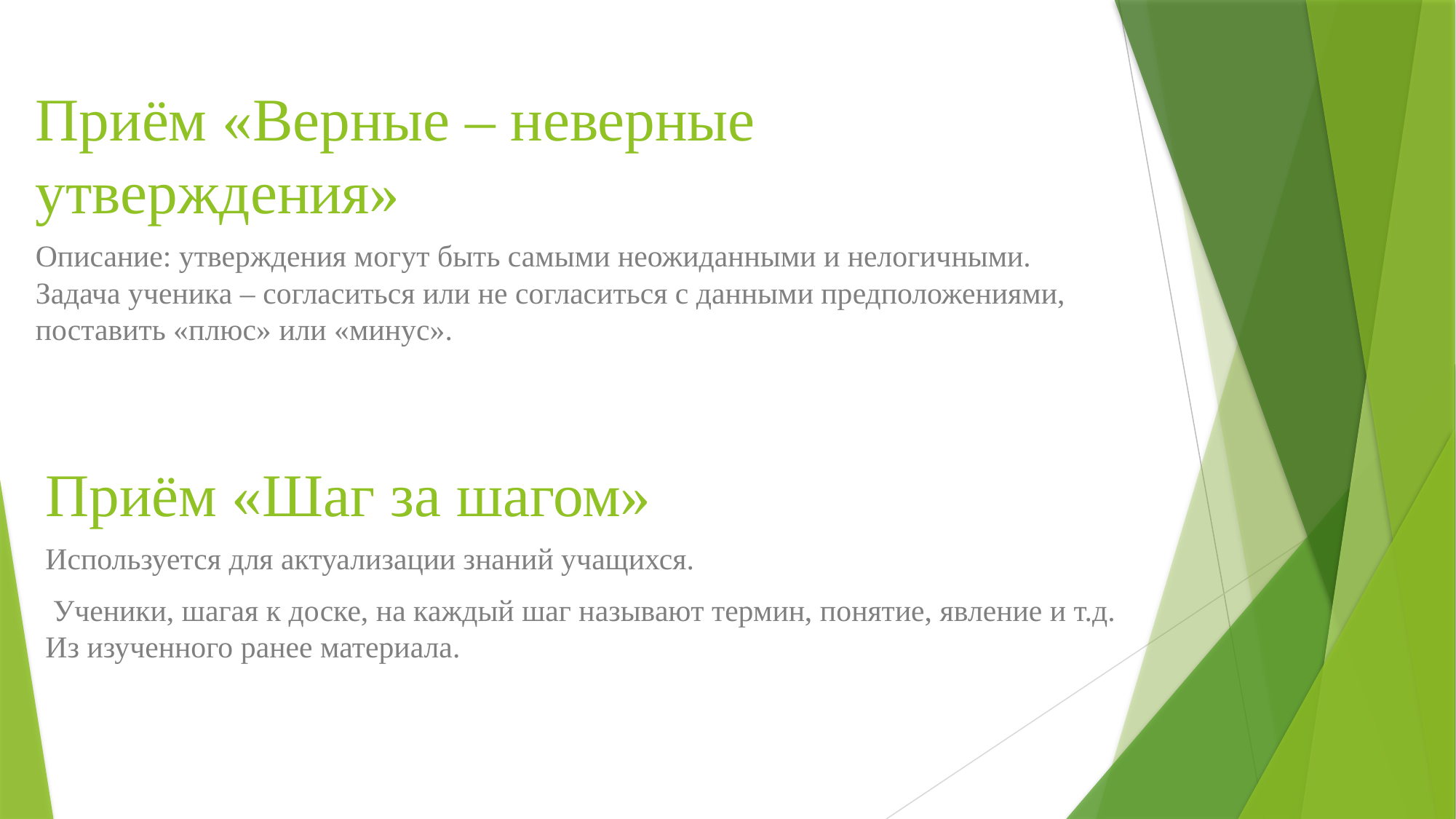

# Приём «Верные – неверные утверждения»
Описание: утверждения могут быть самыми неожиданными и нелогичными. Задача ученика – согласиться или не согласиться с данными предположениями, поставить «плюс» или «минус».
Приём «Шаг за шагом»
Используется для актуализации знаний учащихся.
 Ученики, шагая к доске, на каждый шаг называют термин, понятие, явление и т.д. Из изученного ранее материала.